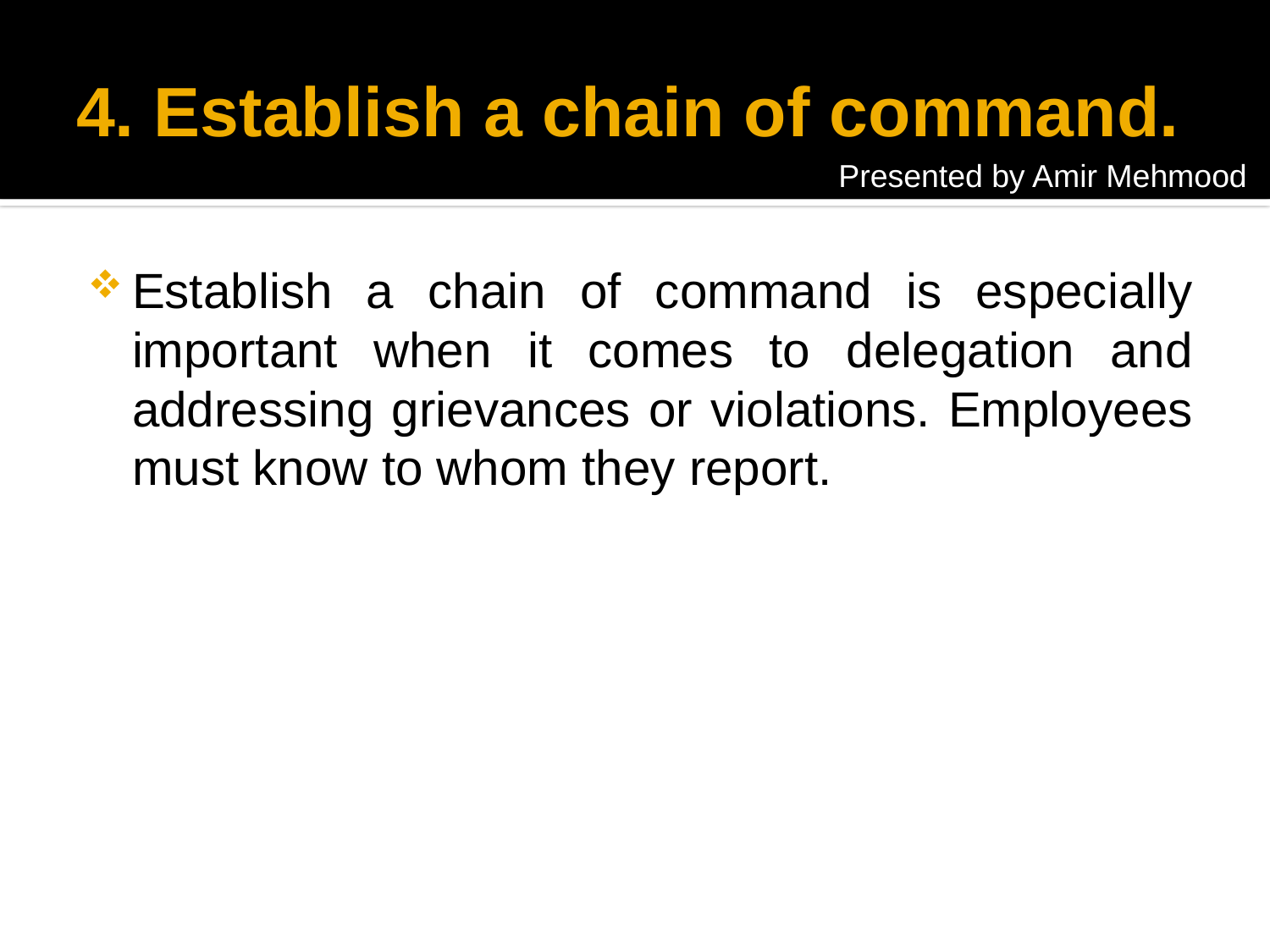

# 4. Establish a chain of command.
Presented by Amir Mehmood
Establish a chain of command is especially important when it comes to delegation and addressing grievances or violations. Employees must know to whom they report.